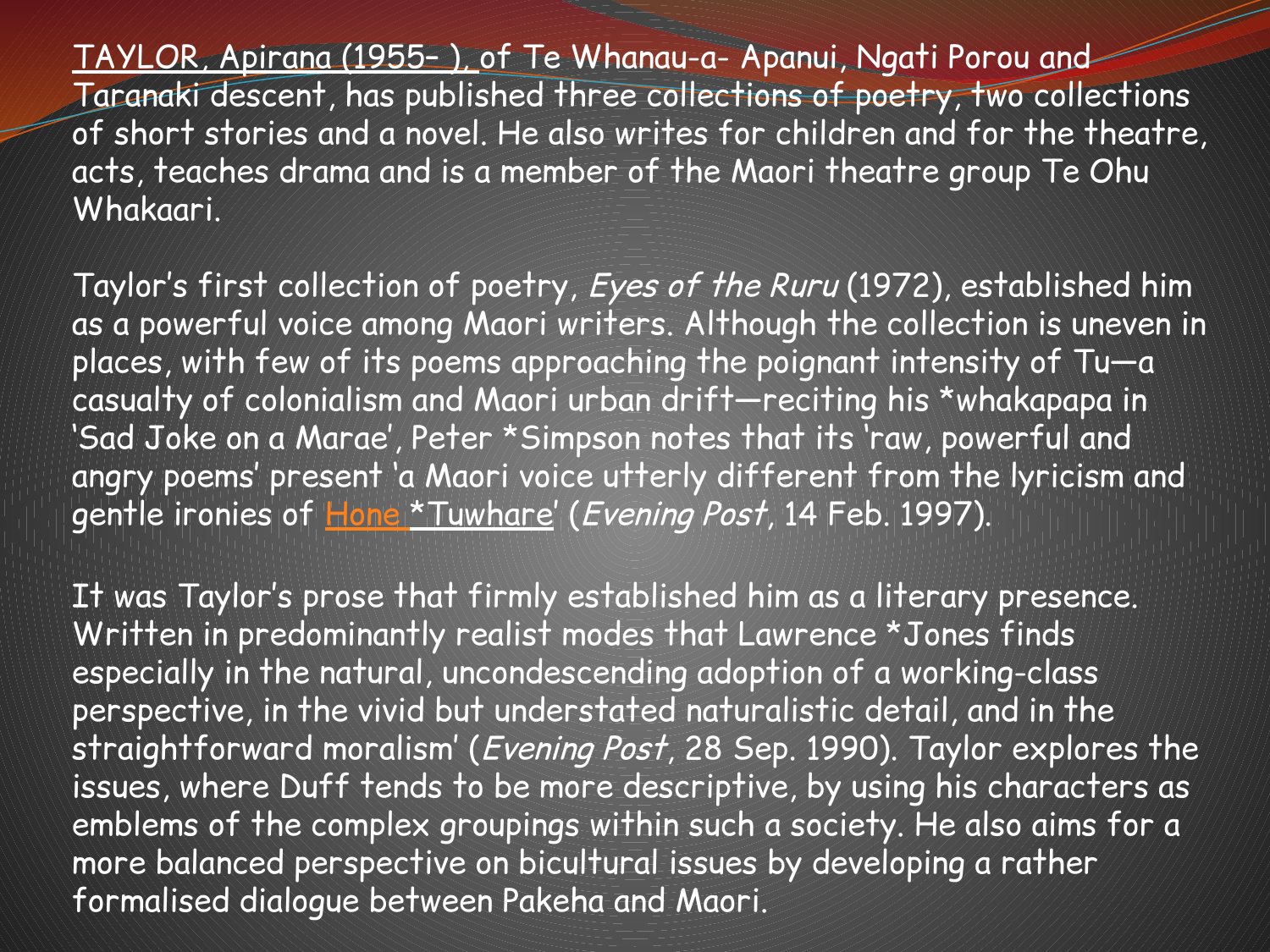

TAYLOR, Apirana (1955– ), of Te Whanau-a- Apanui, Ngati Porou and Taranaki descent, has published three collections of poetry, two collections of short stories and a novel. He also writes for children and for the theatre, acts, teaches drama and is a member of the Maori theatre group Te Ohu Whakaari.

Taylor’s first collection of poetry, Eyes of the Ruru (1972), established him as a powerful voice among Maori writers. Although the collection is uneven in places, with few of its poems approaching the poignant intensity of Tu—a casualty of colonialism and Maori urban drift—reciting his *whakapapa in ‘Sad Joke on a Marae’, Peter *Simpson notes that its ‘raw, powerful and angry poems’ present ‘a Maori voice utterly different from the lyricism and gentle ironies of Hone *Tuwhare’ (Evening Post, 14 Feb. 1997).

It was Taylor’s prose that firmly established him as a literary presence. Written in predominantly realist modes that Lawrence *Jones finds especially in the natural, uncondescending adoption of a working-class perspective, in the vivid but understated naturalistic detail, and in the straightforward moralism’ (Evening Post, 28 Sep. 1990). Taylor explores the issues, where Duff tends to be more descriptive, by using his characters as emblems of the complex groupings within such a society. He also aims for a more balanced perspective on bicultural issues by developing a rather formalised dialogue between Pakeha and Maori.